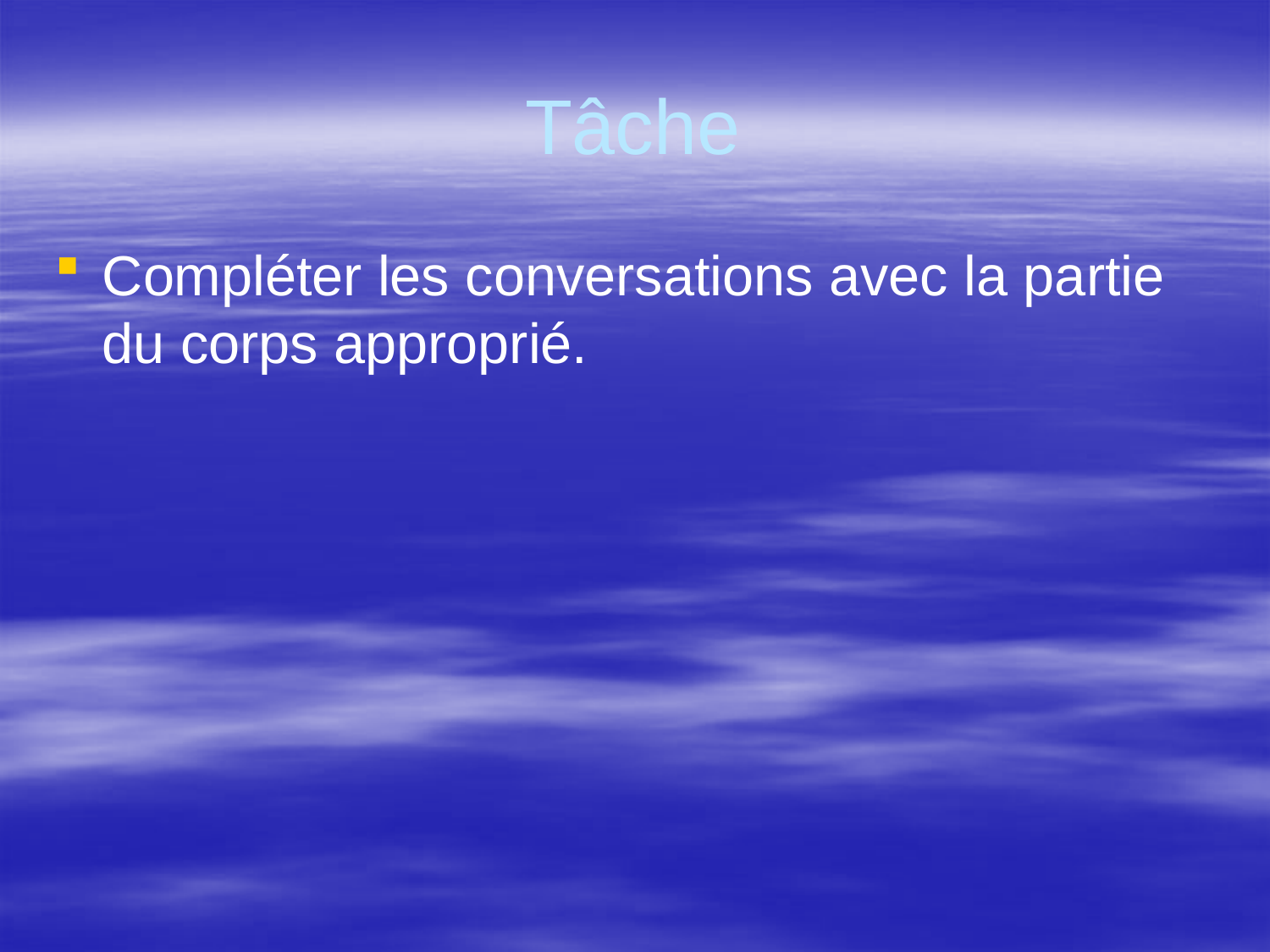

# Tâche
Compléter les conversations avec la partie du corps approprié.